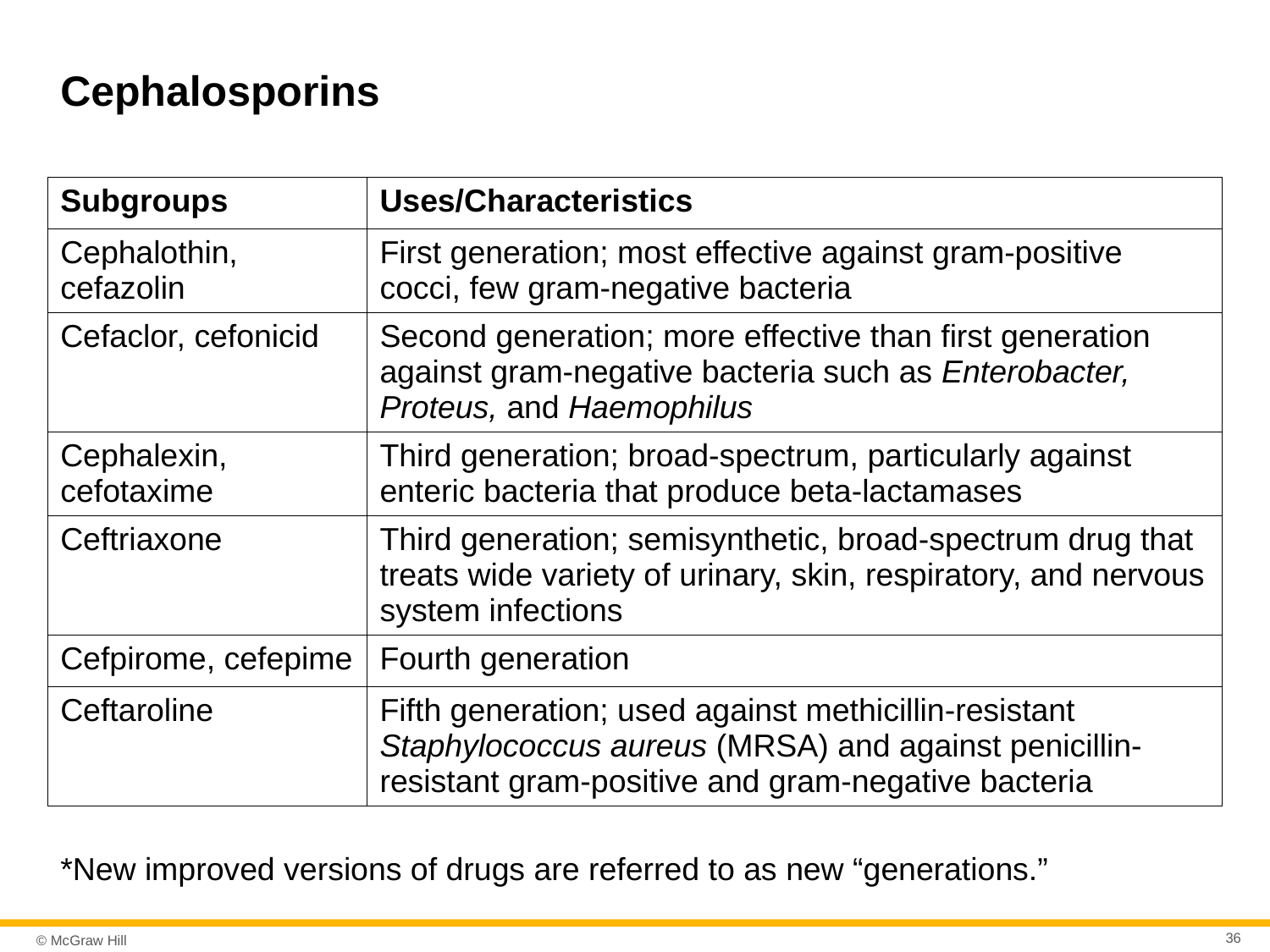

# Cephalosporins
| Subgroups | Uses/Characteristics |
| --- | --- |
| Cephalothin, cefazolin | First generation; most effective against gram-positive cocci, few gram-negative bacteria |
| Cefaclor, cefonicid | Second generation; more effective than first generation against gram-negative bacteria such as Enterobacter, Proteus, and Haemophilus |
| Cephalexin, cefotaxime | Third generation; broad-spectrum, particularly against enteric bacteria that produce beta-lactamases |
| Ceftriaxone | Third generation; semisynthetic, broad-spectrum drug that treats wide variety of urinary, skin, respiratory, and nervous system infections |
| Cefpirome, cefepime | Fourth generation |
| Ceftaroline | Fifth generation; used against methicillin-resistant Staphylococcus aureus (MRSA) and against penicillin-resistant gram-positive and gram-negative bacteria |
*New improved versions of drugs are referred to as new “generations.”